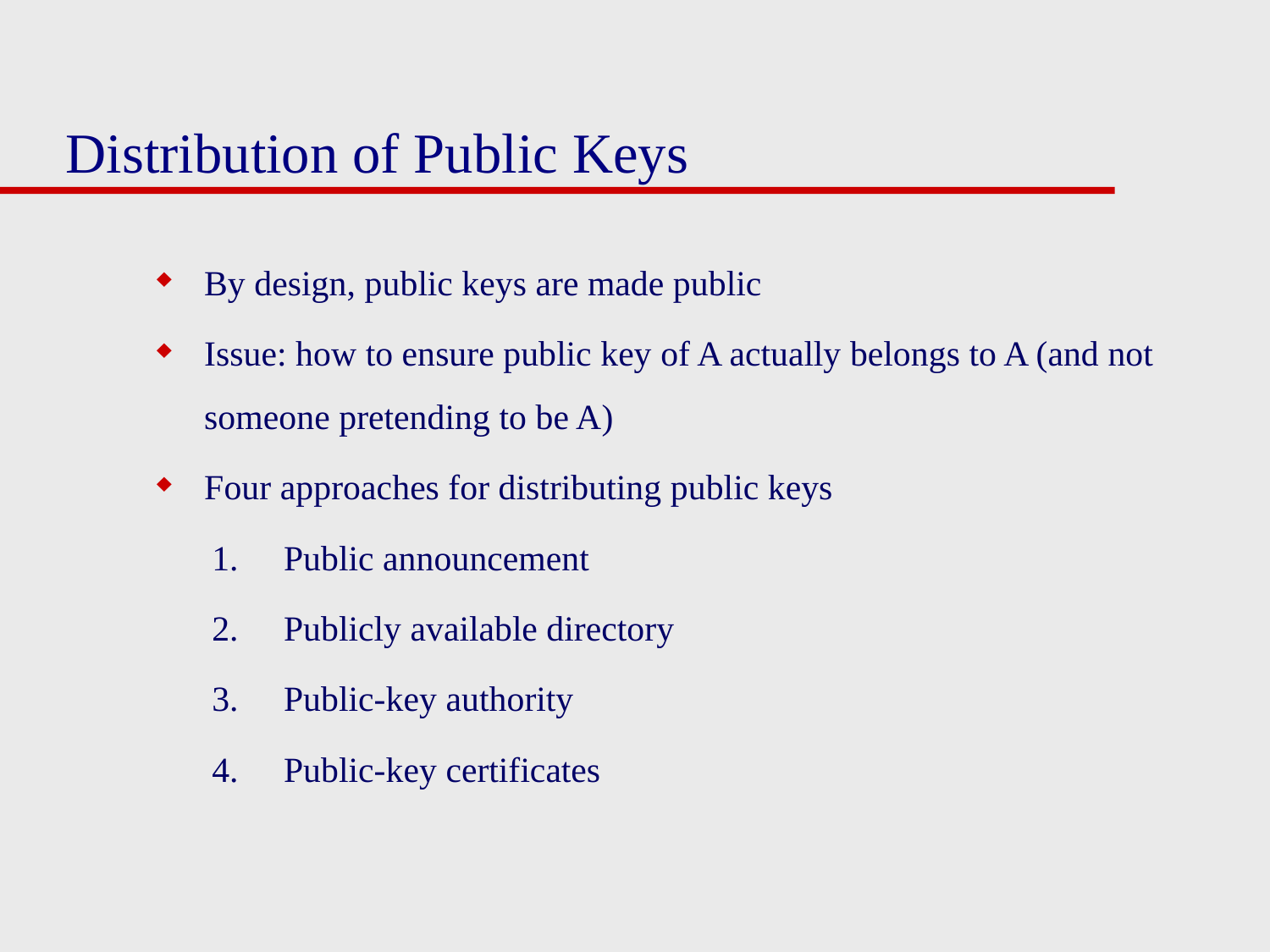

# Distribution of Public Keys
By design, public keys are made public
Issue: how to ensure public key of A actually belongs to A (and not someone pretending to be A)
Four approaches for distributing public keys
Public announcement
Publicly available directory
Public-key authority
Public-key certificates